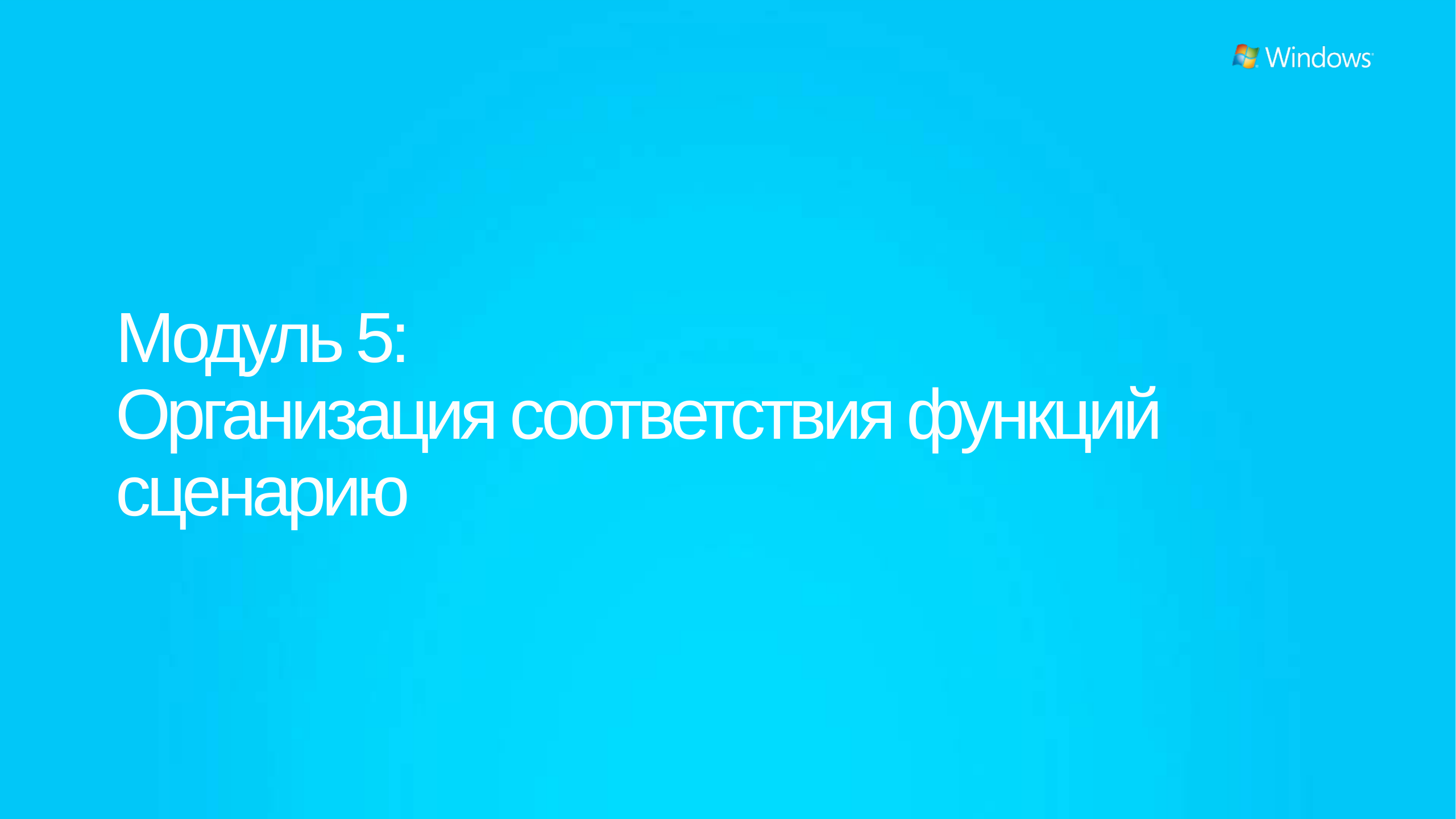

# Модуль 5: Организация соответствия функций сценарию